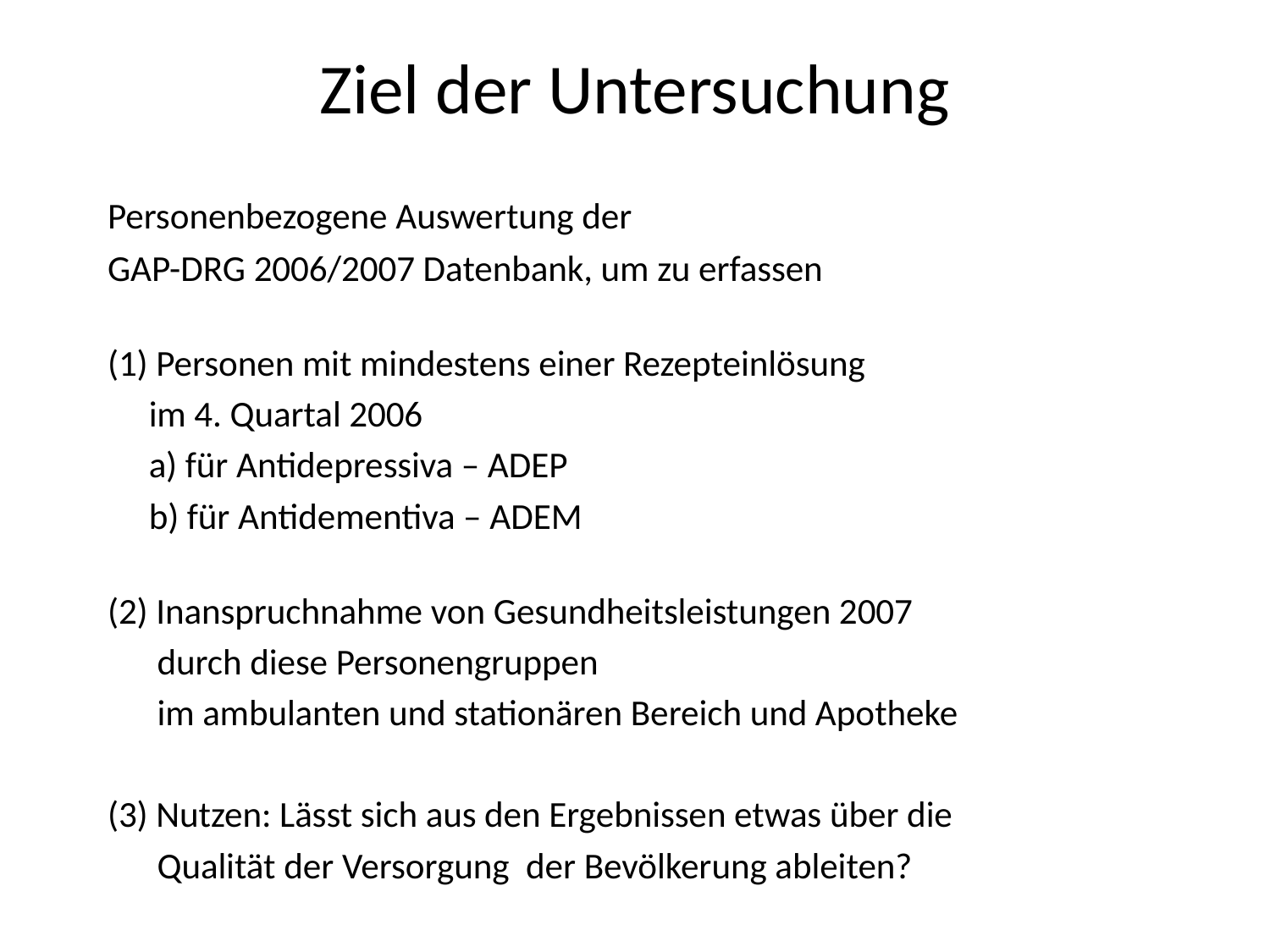

# Ziel der Untersuchung
Personenbezogene Auswertung der
GAP-DRG 2006/2007 Datenbank, um zu erfassen
(1) Personen mit mindestens einer Rezepteinlösung
     im 4. Quartal 2006
     a) für Antidepressiva – ADEP
     b) für Antidementiva – ADEM
(2) Inanspruchnahme von Gesundheitsleistungen 2007
      durch diese Personengruppen
      im ambulanten und stationären Bereich und Apotheke

(3) Nutzen: Lässt sich aus den Ergebnissen etwas über die
      Qualität der Versorgung  der Bevölkerung ableiten?